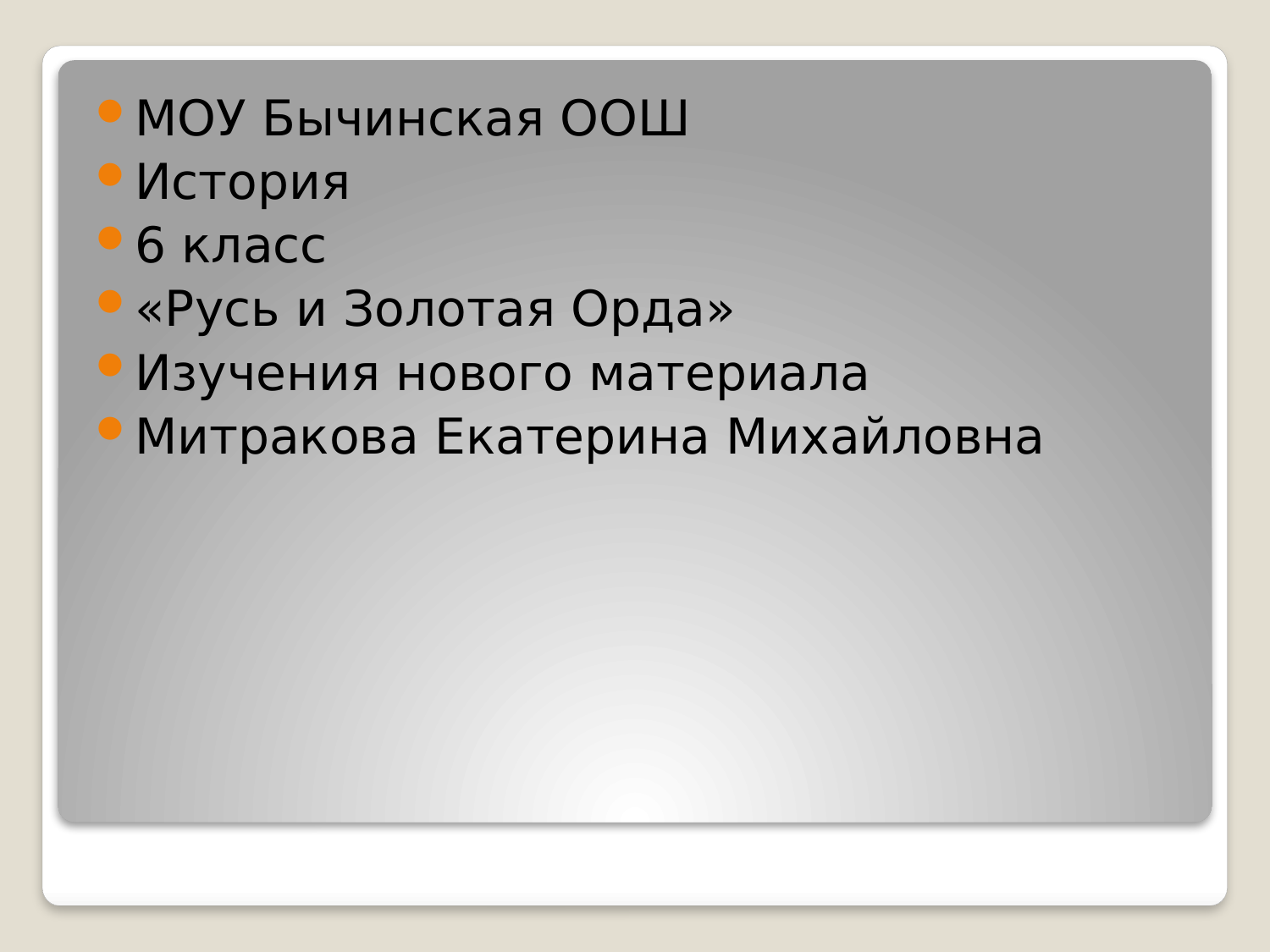

МОУ Бычинская ООШ
История
6 класс
«Русь и Золотая Орда»
Изучения нового материала
Митракова Екатерина Михайловна